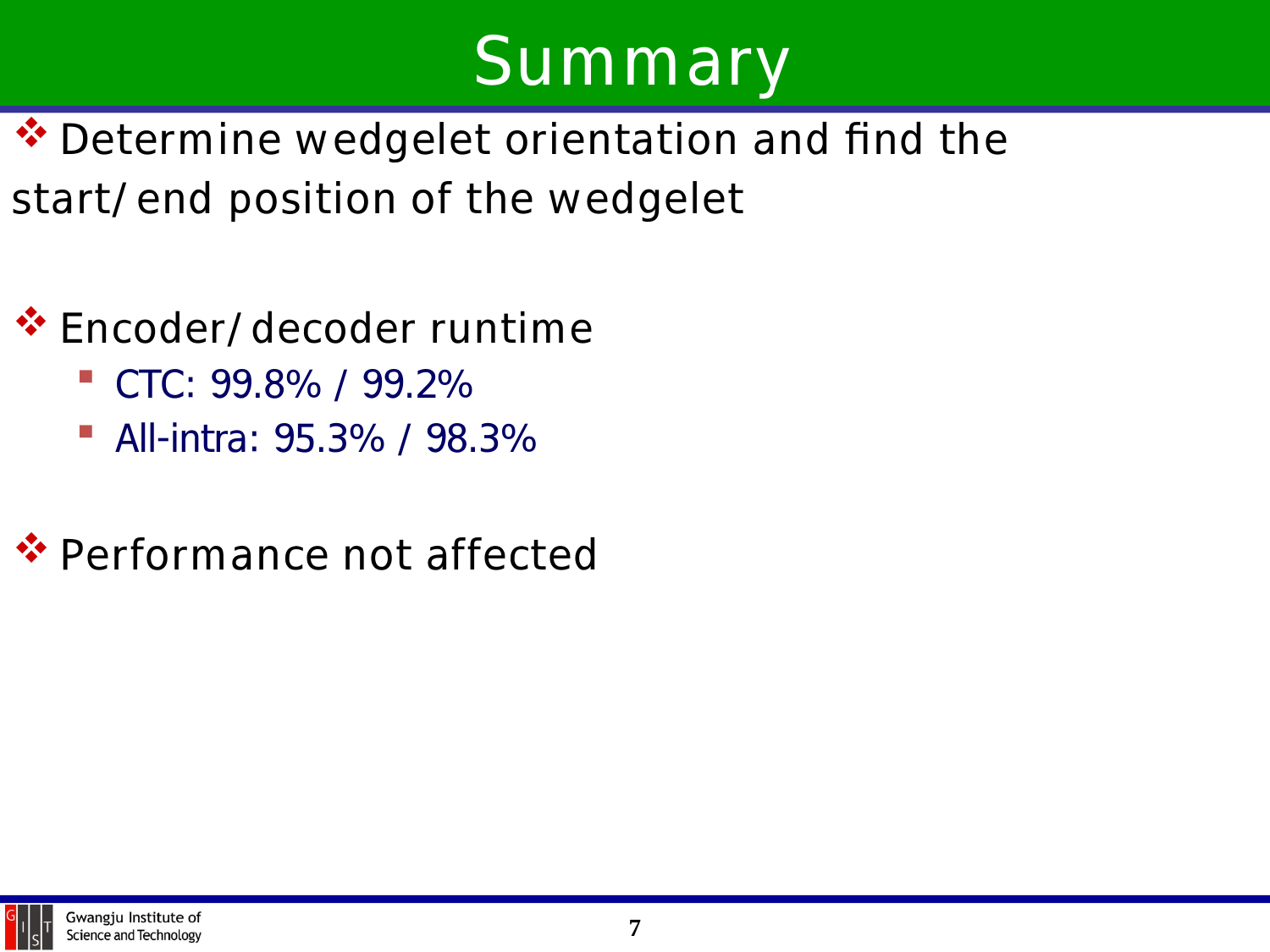

# Summary
Determine wedgelet orientation and find the
start/end position of the wedgelet

Encoder/decoder runtime
CTC: 99.8% / 99.2%
All-intra: 95.3% / 98.3%

Performance not affected

7